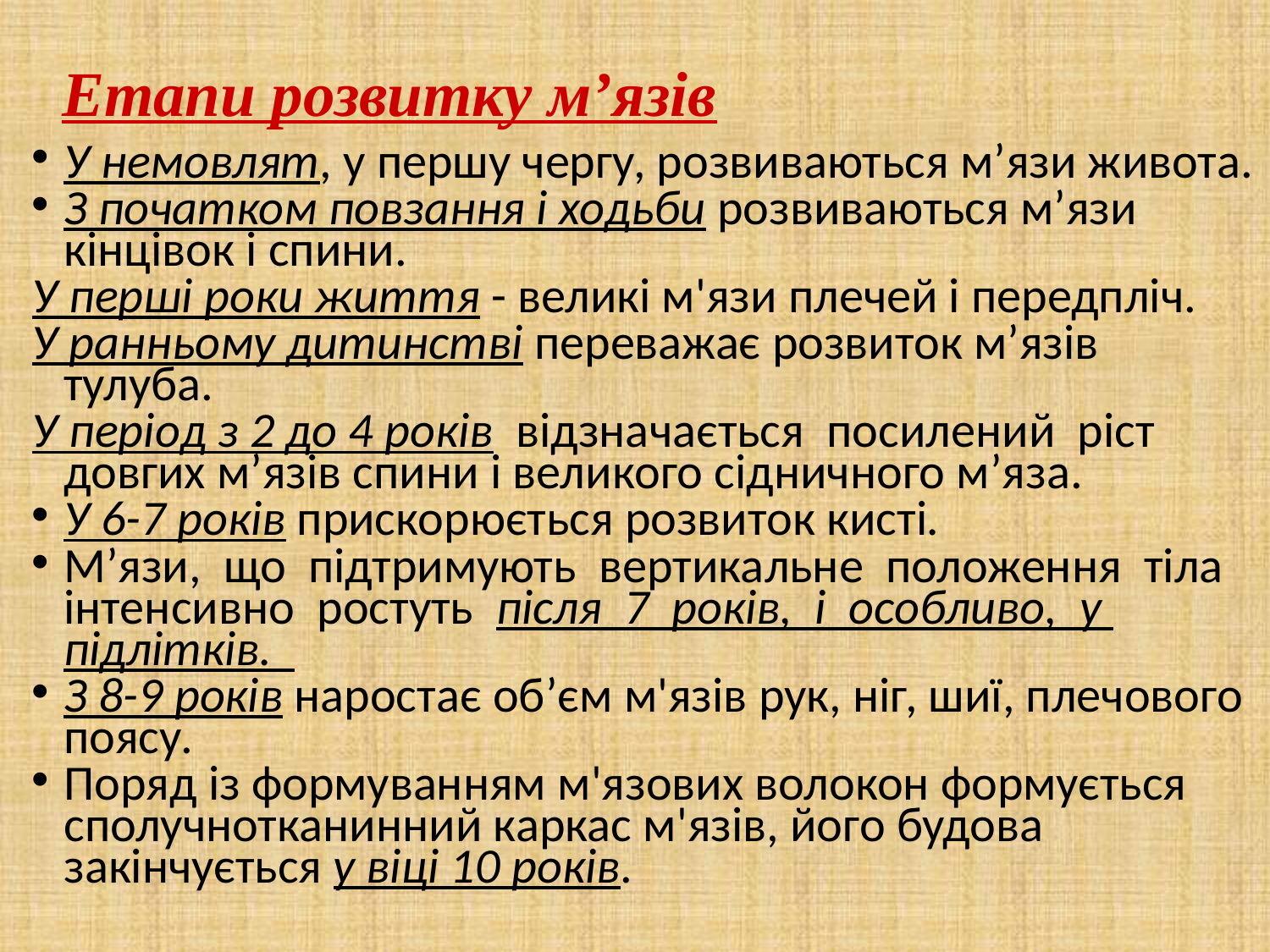

# Етапи розвитку м’язів
У немовлят, у першу чергу, розвиваються м’язи живота.
З початком повзання і ходьби розвиваються м’язи кінцівок і спини.
У перші роки життя - великі м'язи плечей і передпліч.
У ранньому дитинстві переважає розвиток м’язів тулуба.
У період з 2 до 4 років  відзначається  посилений  ріст  довгих м’язів спини і великого сідничного м’яза.
У 6-7 років прискорюється розвиток кисті.
М’язи,  що  підтримують  вертикальне  положення  тіла інтенсивно  ростуть  після  7  років,  і  особливо,  у  підлітків.
З 8-9 років наростає об’єм м'язів рук, ніг, шиї, плечового поясу.
Поряд із формуванням м'язових волокон формується сполучнотканинний каркас м'язів, його будова закінчується у віці 10 років.